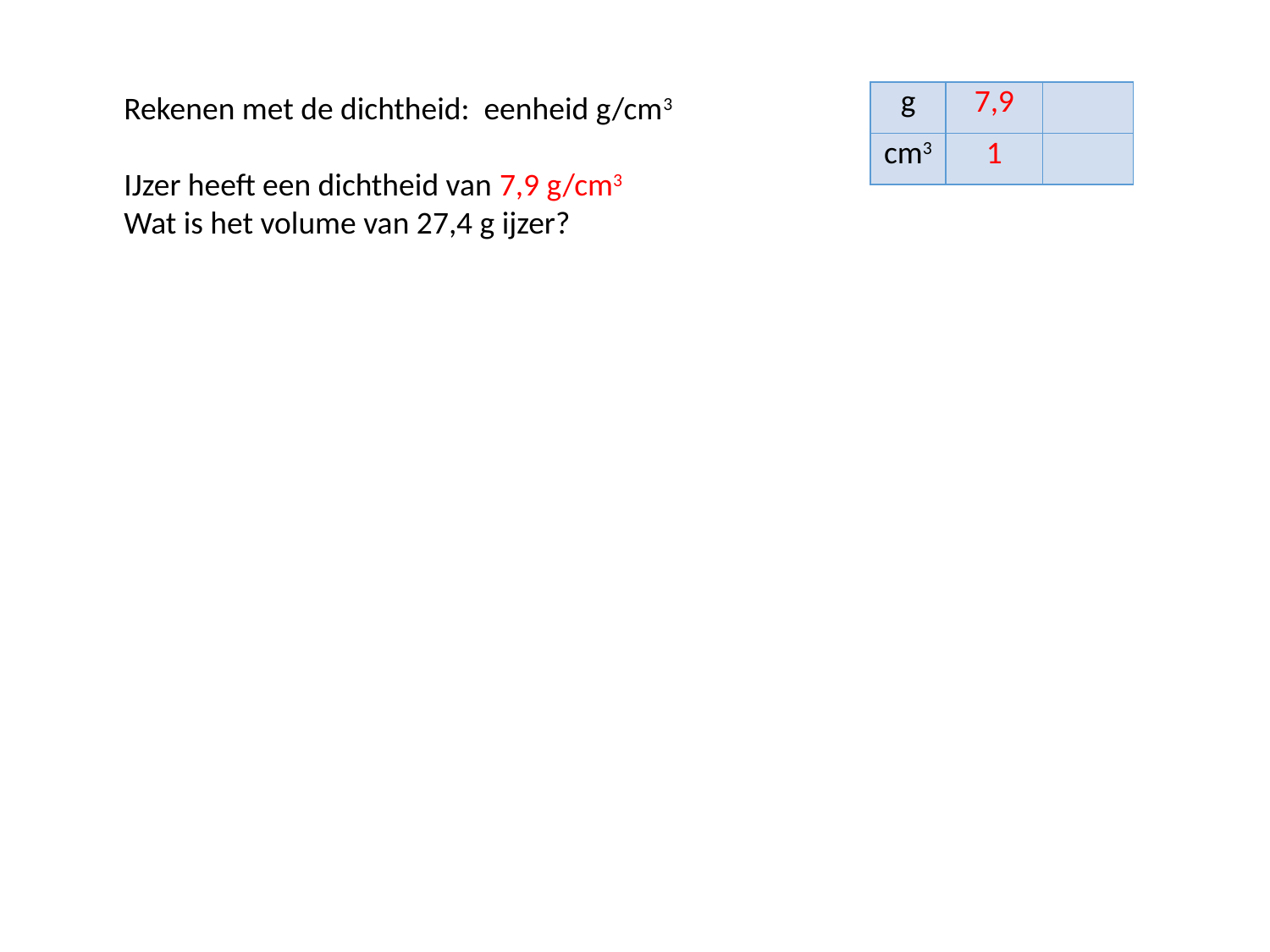

Rekenen met de dichtheid:  eenheid g/cm3

IJzer heeft een dichtheid van 7,9 g/cm3
Wat is het volume van 27,4 g ijzer?

| g | 7,9 |  |
| --- | --- | --- |
| cm3 | 1 |  |